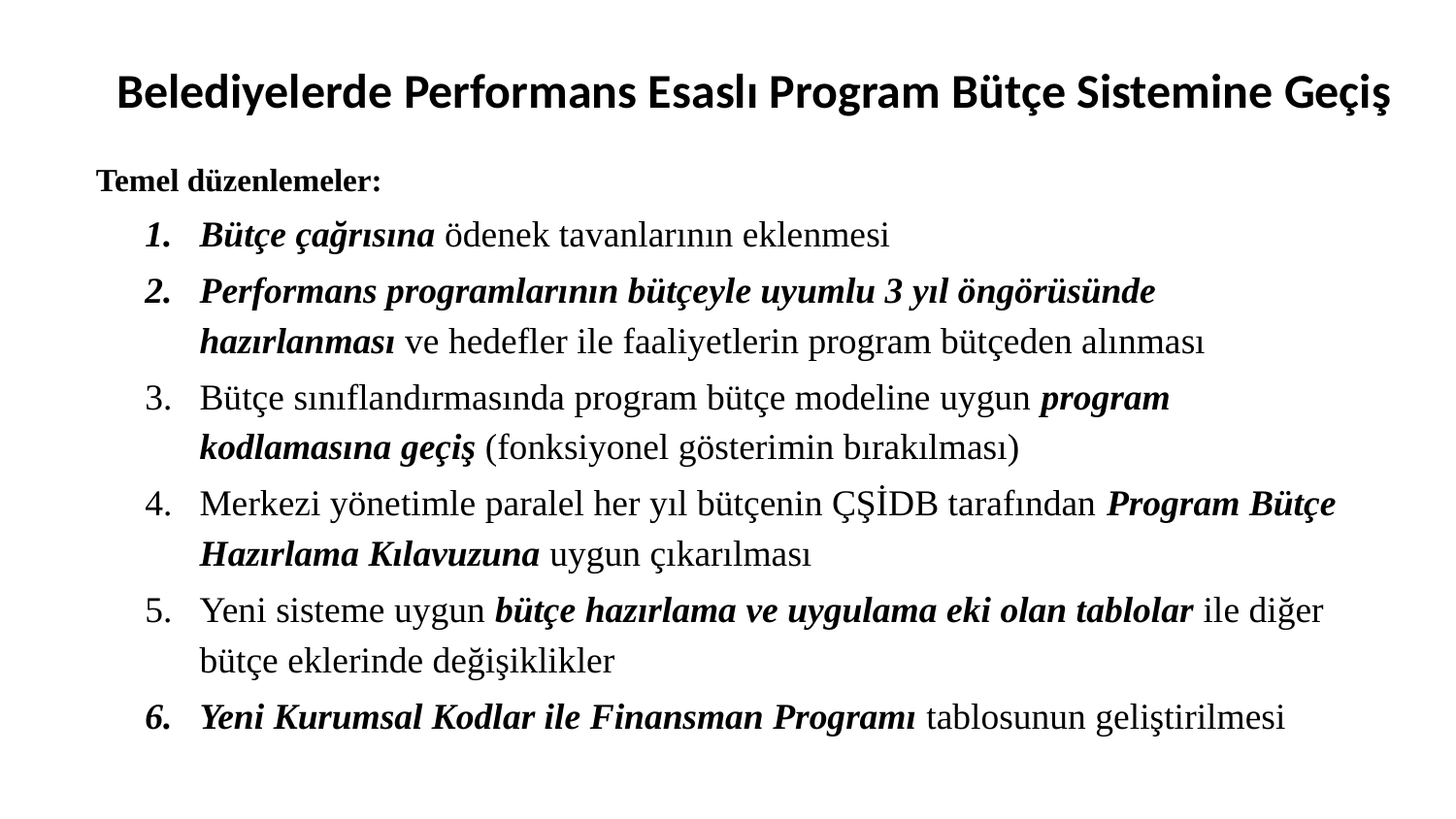

# Belediyelerde Performans Esaslı Program Bütçe Sistemine Geçiş
Temel düzenlemeler:
Bütçe çağrısına ödenek tavanlarının eklenmesi
Performans programlarının bütçeyle uyumlu 3 yıl öngörüsünde hazırlanması ve hedefler ile faaliyetlerin program bütçeden alınması
Bütçe sınıflandırmasında program bütçe modeline uygun program kodlamasına geçiş (fonksiyonel gösterimin bırakılması)
Merkezi yönetimle paralel her yıl bütçenin ÇŞİDB tarafından Program Bütçe Hazırlama Kılavuzuna uygun çıkarılması
Yeni sisteme uygun bütçe hazırlama ve uygulama eki olan tablolar ile diğer bütçe eklerinde değişiklikler
Yeni Kurumsal Kodlar ile Finansman Programı tablosunun geliştirilmesi